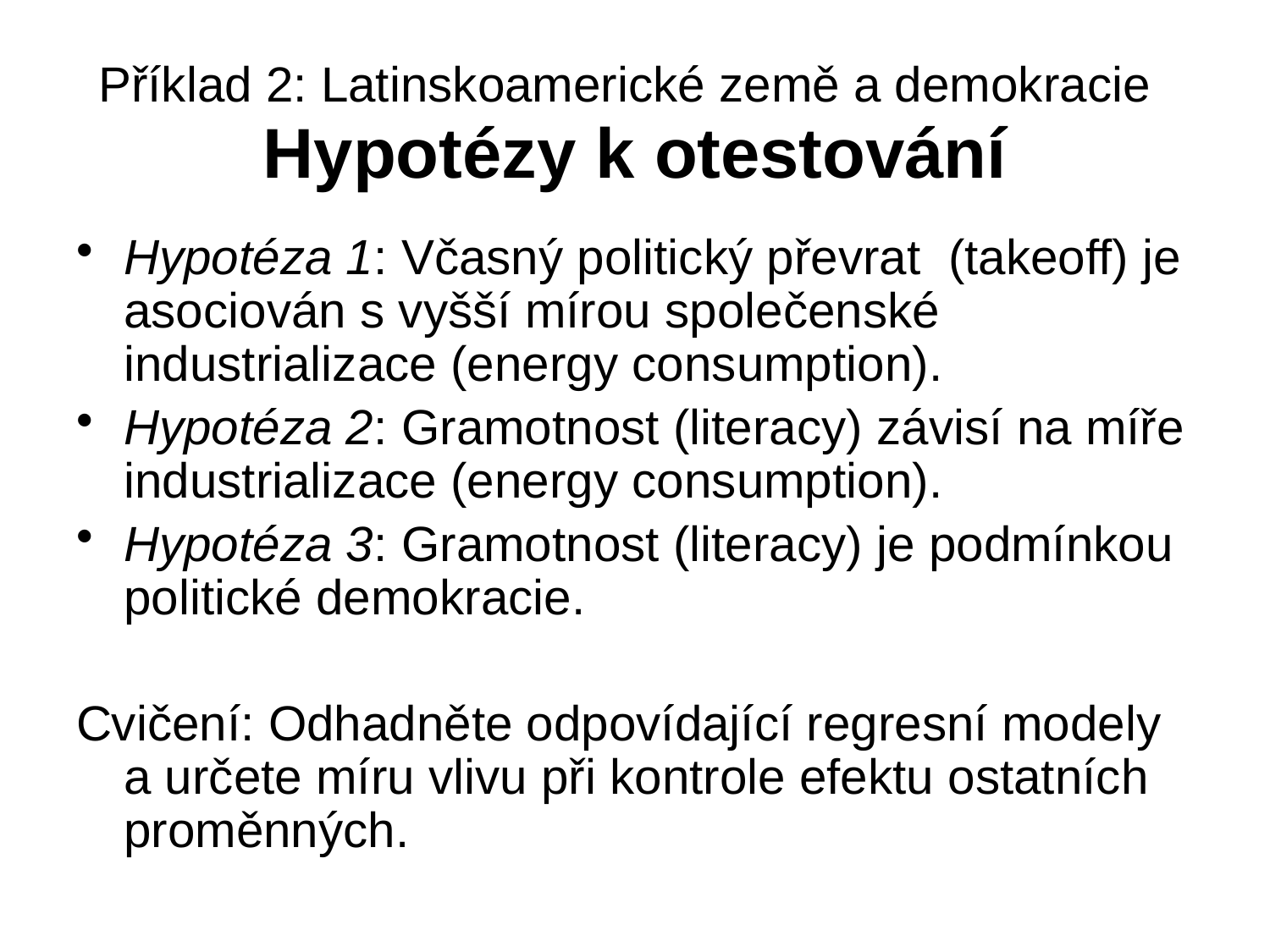

# Příklad 2: Latinskoamerické země a demokracie Hypotézy k otestování
Hypotéza 1: Včasný politický převrat  (takeoff) je asociován s vyšší mírou společenské industrializace (energy consumption).
Hypotéza 2: Gramotnost (literacy) závisí na míře industrializace (energy consumption).
Hypotéza 3: Gramotnost (literacy) je podmínkou politické demokracie.

Cvičení: Odhadněte odpovídající regresní modely a určete míru vlivu při kontrole efektu ostatních proměnných.